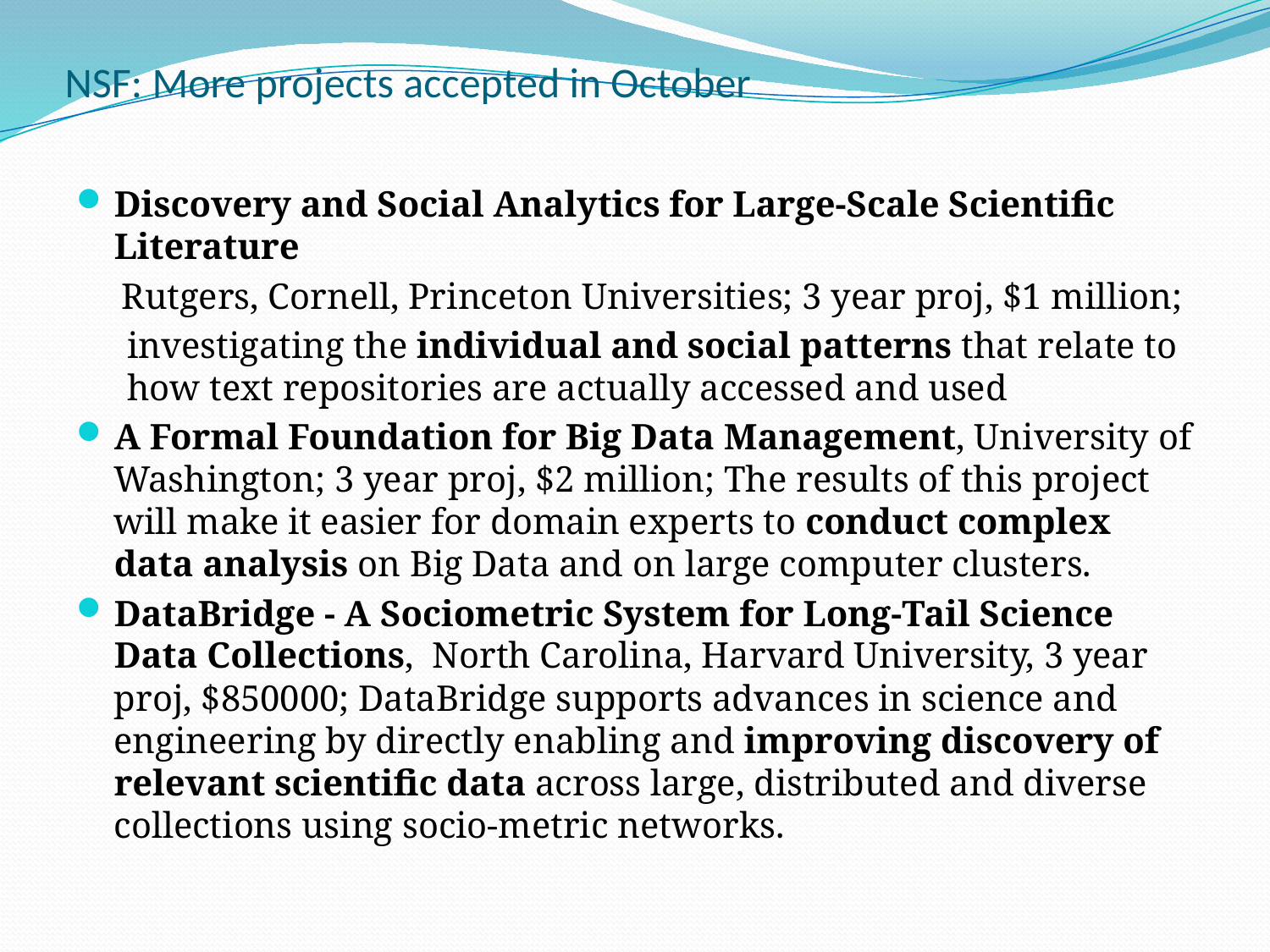

# NSF: More projects accepted in October

Discovery and Social Analytics for Large-Scale Scientific Literature
     Rutgers, Cornell, Princeton Universities; 3 year proj, $1 million;
investigating the individual and social patterns that relate to how text repositories are actually accessed and used
A Formal Foundation for Big Data Management, University of Washington; 3 year proj, $2 million; The results of this project will make it easier for domain experts to conduct complex data analysis on Big Data and on large computer clusters.
DataBridge - A Sociometric System for Long-Tail Science Data Collections,  North Carolina, Harvard University, 3 year proj, $850000; DataBridge supports advances in science and engineering by directly enabling and improving discovery of relevant scientific data across large, distributed and diverse collections using socio-metric networks.